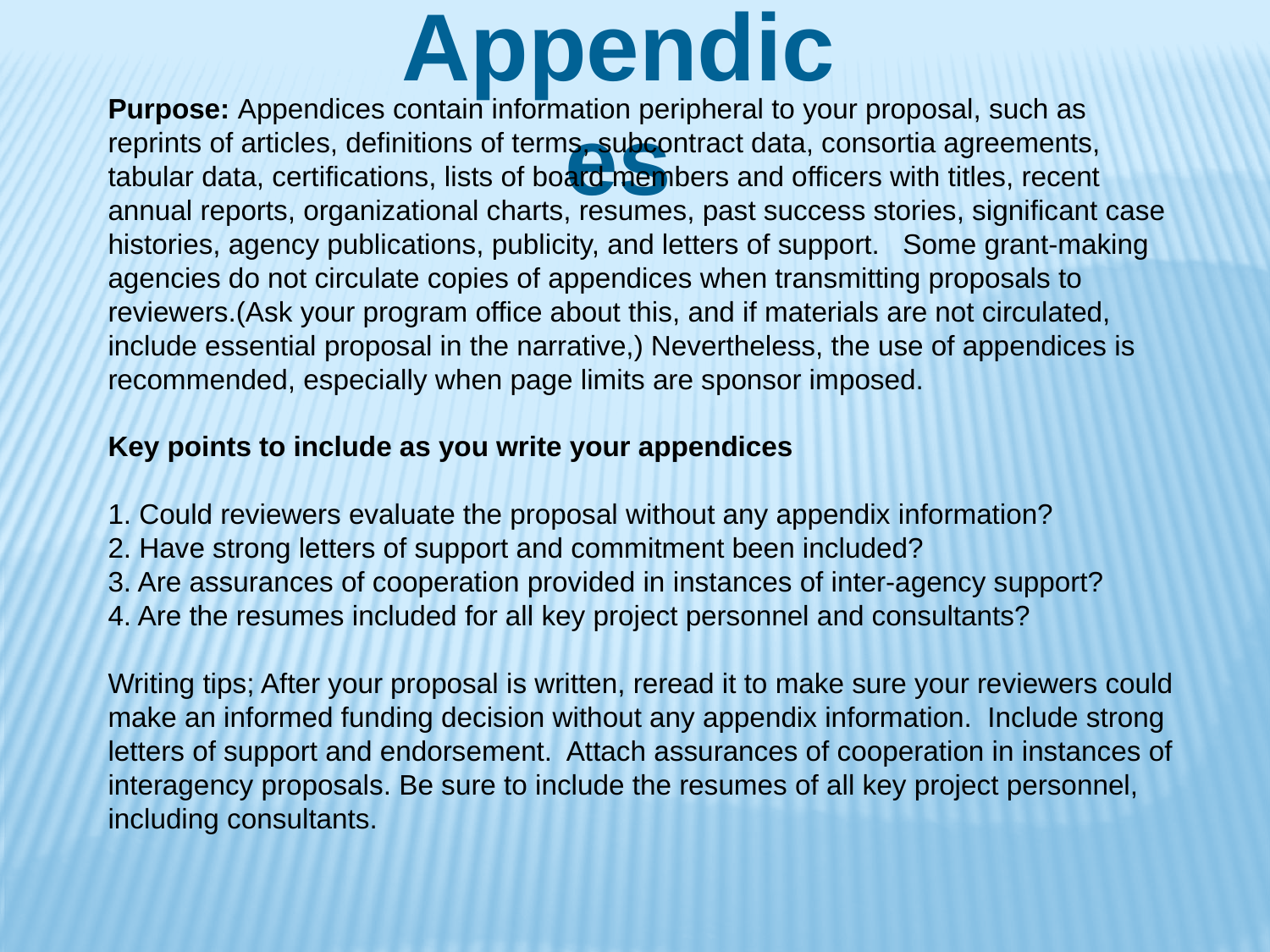

Appendices
Purpose: Appendices contain information peripheral to your proposal, such as reprints of articles, definitions of terms, subcontract data, consortia agreements, tabular data, certifications, lists of board members and officers with titles, recent annual reports, organizational charts, resumes, past success stories, significant case histories, agency publications, publicity, and letters of support.   Some grant-making agencies do not circulate copies of appendices when transmitting proposals to reviewers.(Ask your program office about this, and if materials are not circulated, include essential proposal in the narrative,) Nevertheless, the use of appendices is recommended, especially when page limits are sponsor imposed.

Key points to include as you write your appendices

1. Could reviewers evaluate the proposal without any appendix information?
2. Have strong letters of support and commitment been included?
3. Are assurances of cooperation provided in instances of inter-agency support?
4. Are the resumes included for all key project personnel and consultants?

Writing tips; After your proposal is written, reread it to make sure your reviewers could make an informed funding decision without any appendix information.  Include strong letters of support and endorsement.  Attach assurances of cooperation in instances of interagency proposals. Be sure to include the resumes of all key project personnel, including consultants.